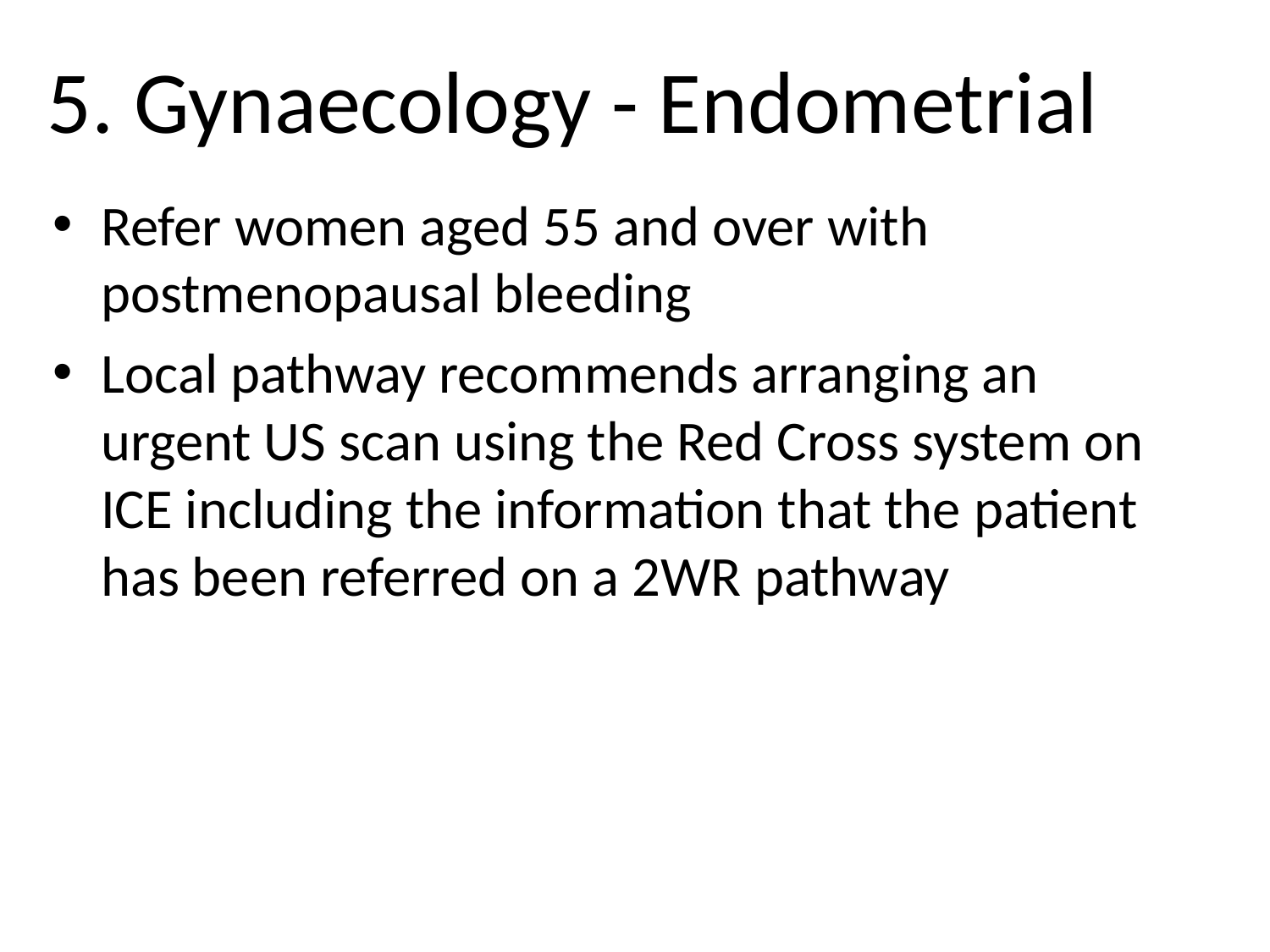

# 5. Gynaecology - Endometrial
Refer women aged 55 and over with postmenopausal bleeding
Local pathway recommends arranging an urgent US scan using the Red Cross system on ICE including the information that the patient has been referred on a 2WR pathway